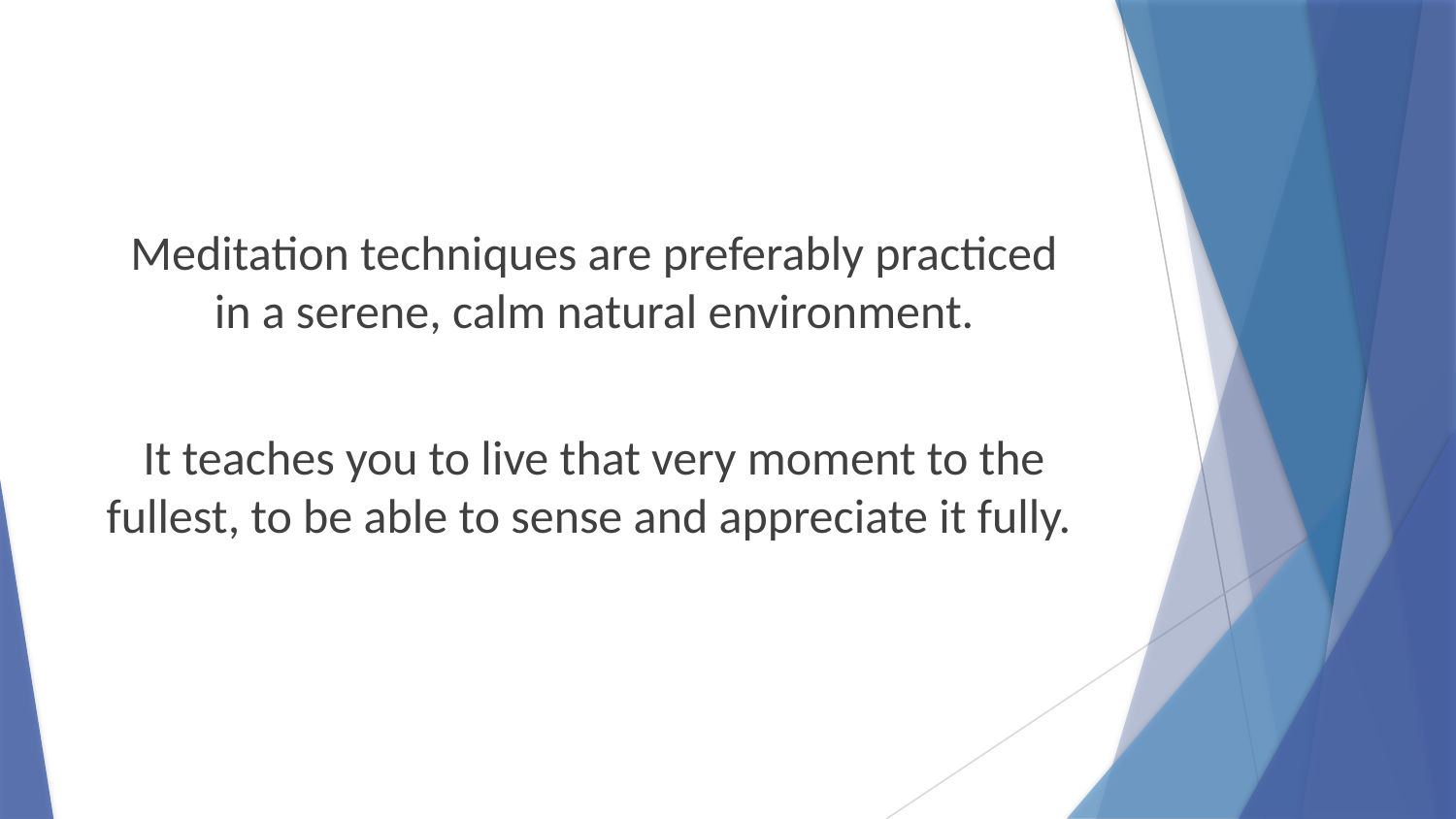

Meditation techniques are preferably practiced
in a serene, calm natural environment.

It teaches you to live that very moment to the fullest, to be able to sense and appreciate it fully.